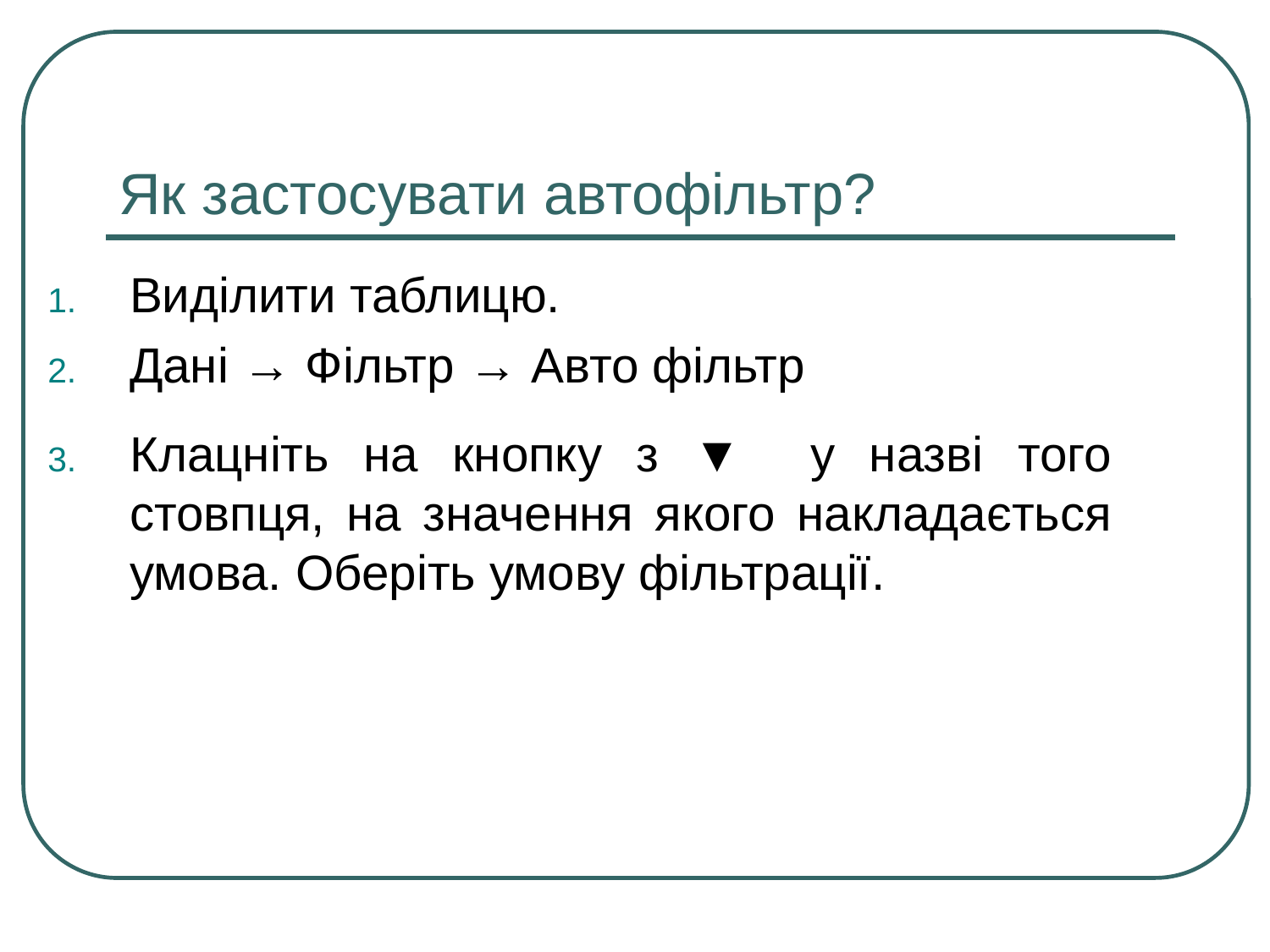

# Як застосувати автофільтр?
Виділити таблицю.
Дані → Фільтр → Авто фільтр
Клацніть на кнопку з ▼  у назві того стовпця, на значення якого накладається умова. Оберіть умову фільтрації.